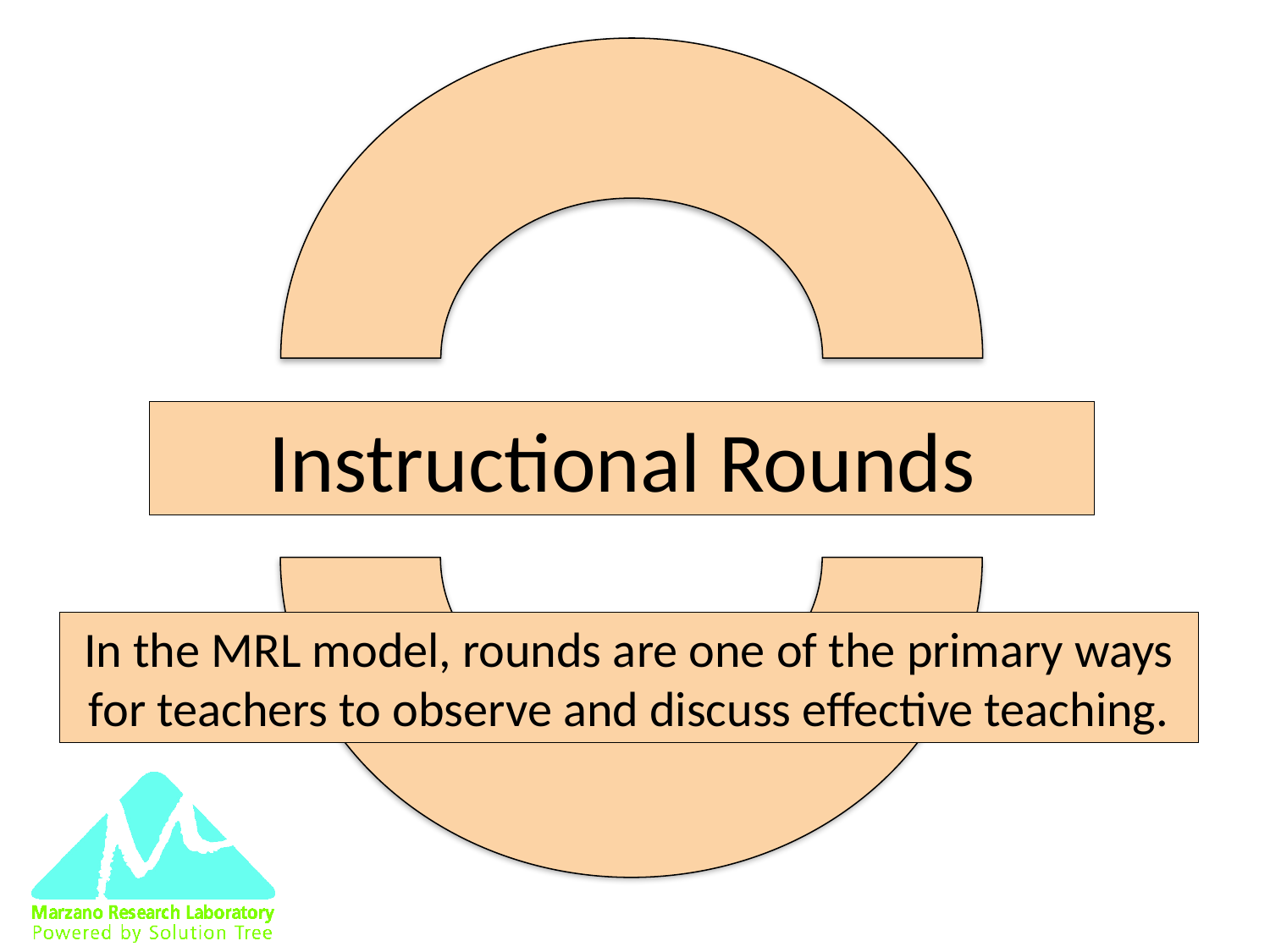

Instructional Rounds
In the MRL model, rounds are one of the primary ways for teachers to observe and discuss effective teaching.